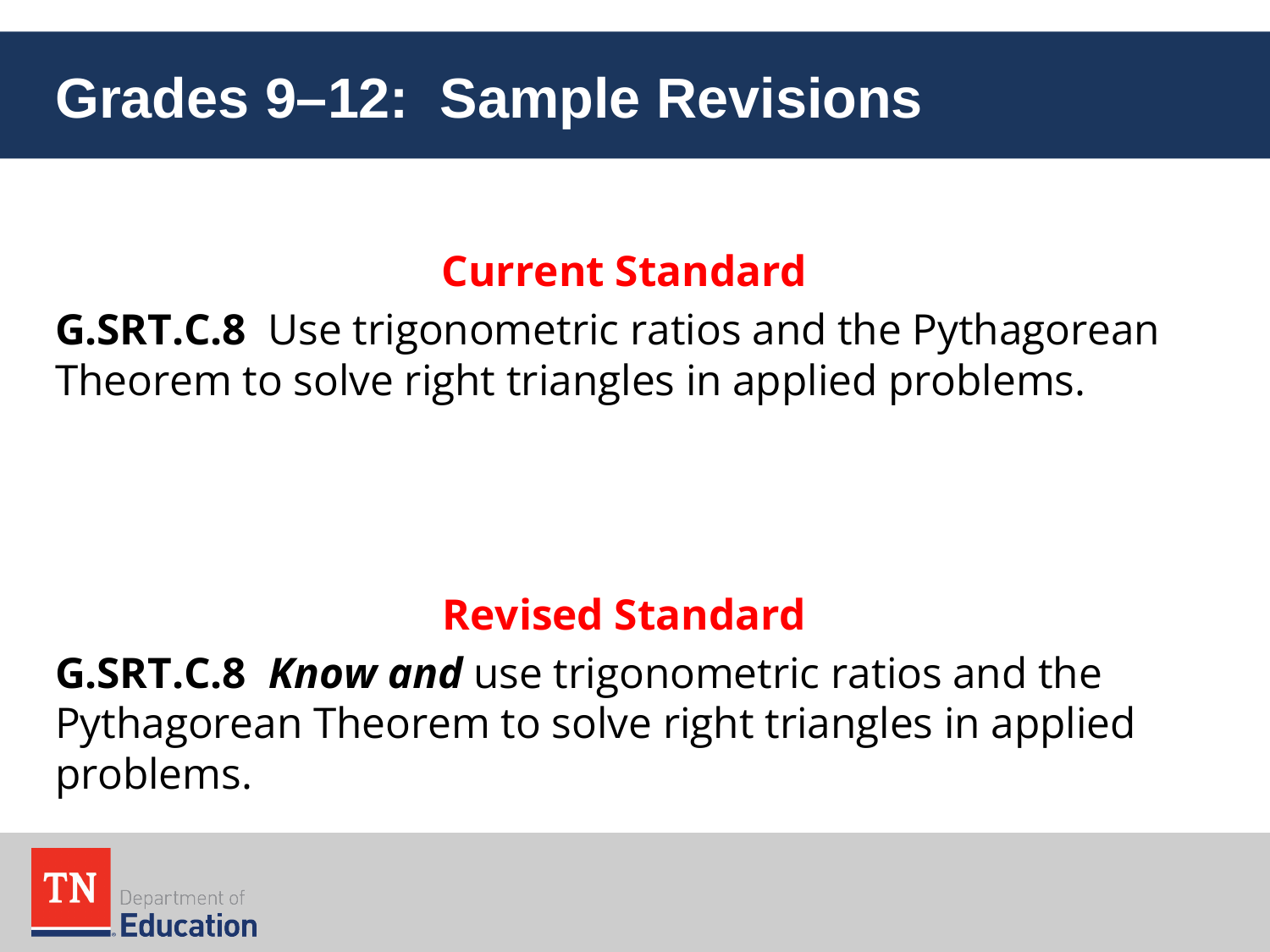

# Grades 9–12:  Sample Revisions

Current Standard
G.SRT.C.8  Use trigonometric ratios and the Pythagorean Theorem to solve right triangles in applied problems.

Revised Standard
G.SRT.C.8  Know and use trigonometric ratios and the Pythagorean Theorem to solve right triangles in applied problems.